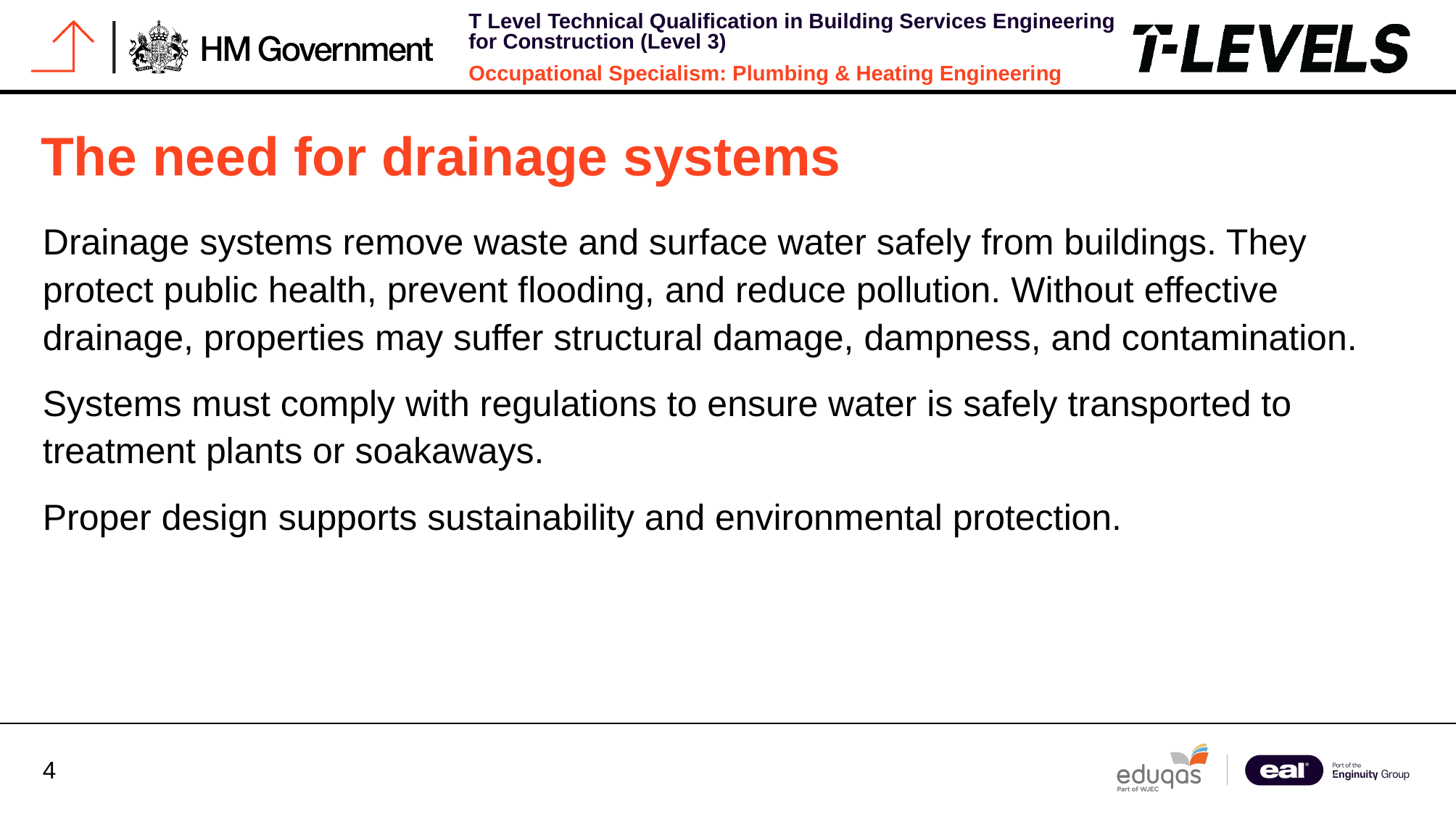

# The need for drainage systems
Drainage systems remove waste and surface water safely from buildings. They protect public health, prevent flooding, and reduce pollution. Without effective drainage, properties may suffer structural damage, dampness, and contamination.
Systems must comply with regulations to ensure water is safely transported to treatment plants or soakaways.
Proper design supports sustainability and environmental protection.